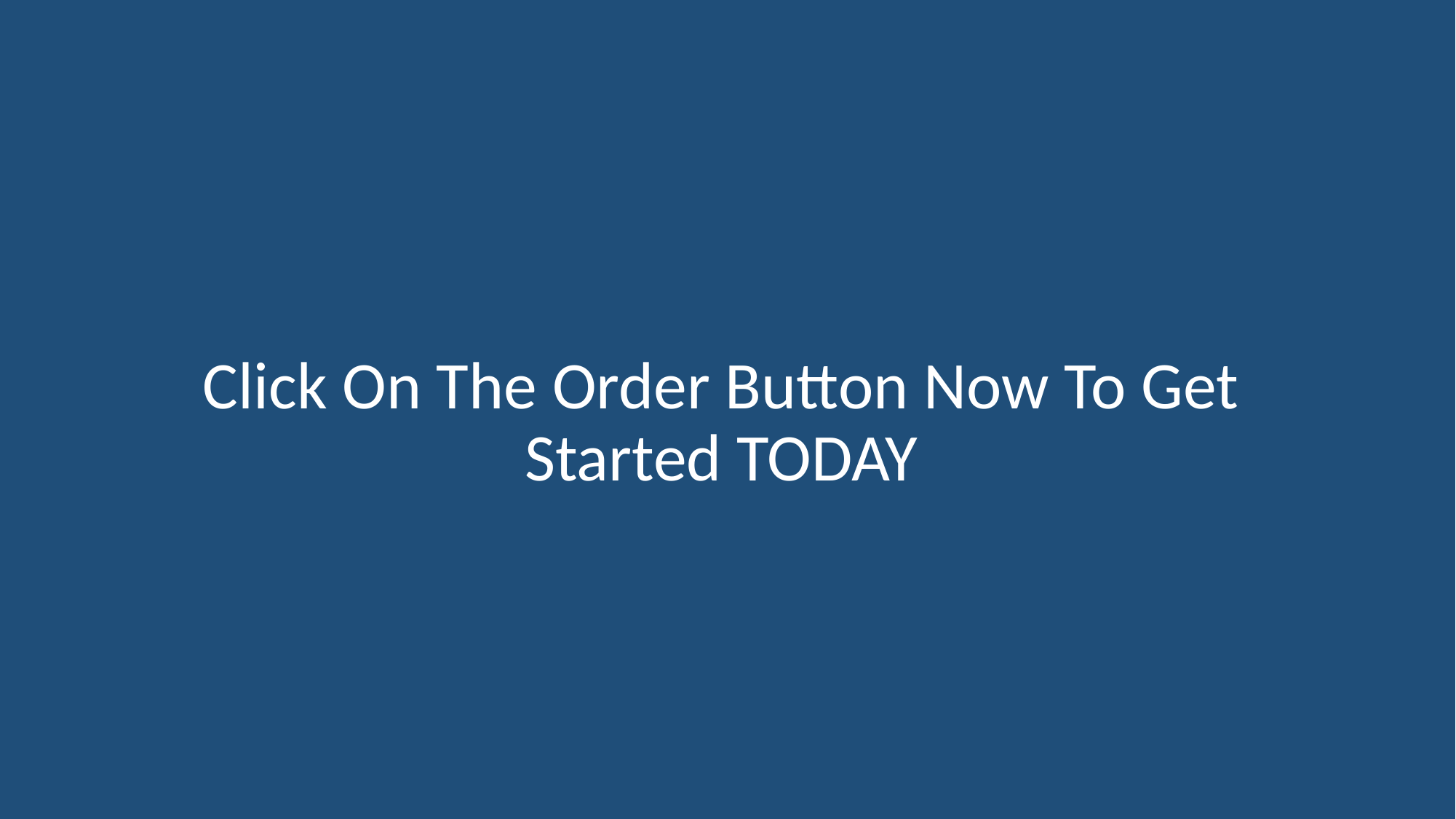

Click On The Order Button Now To Get Started TODAY